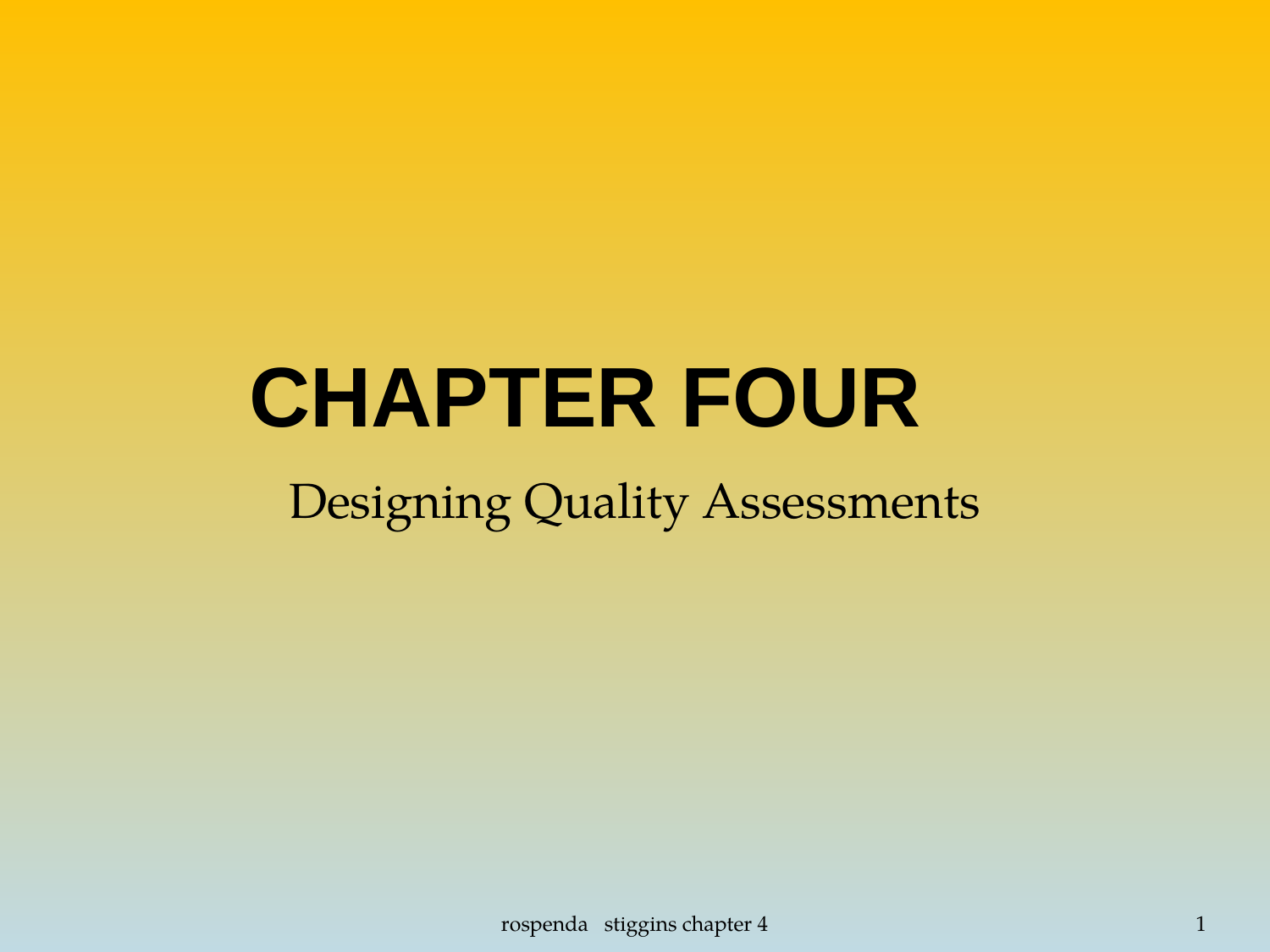

# Chapter Four
Designing Quality Assessments
rospenda   stiggins chapter 4
1